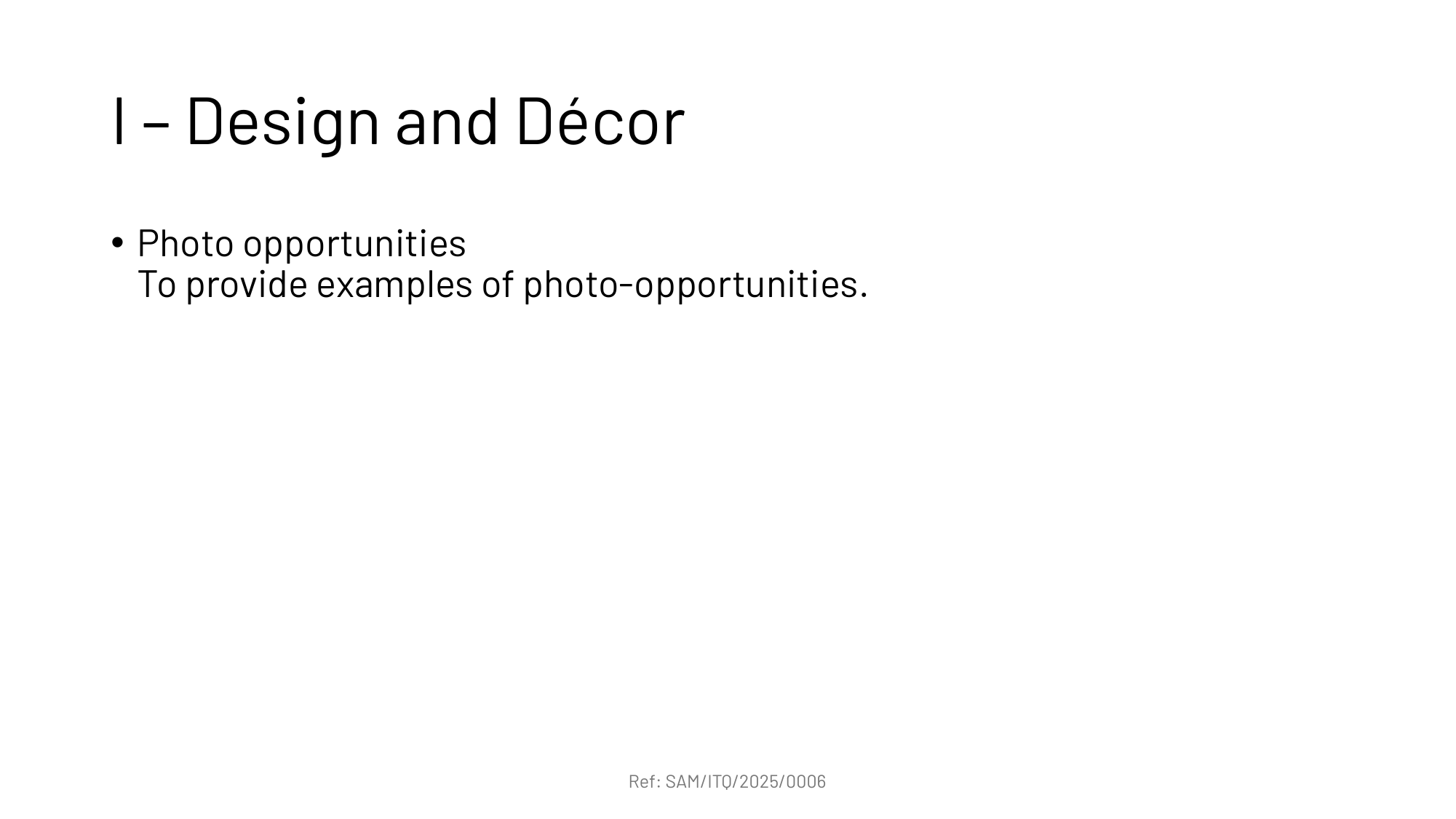

# I – Design and Décor
Photo opportunities
To provide examples of photo-opportunities.
Ref: SAM/ITQ/2025/0006